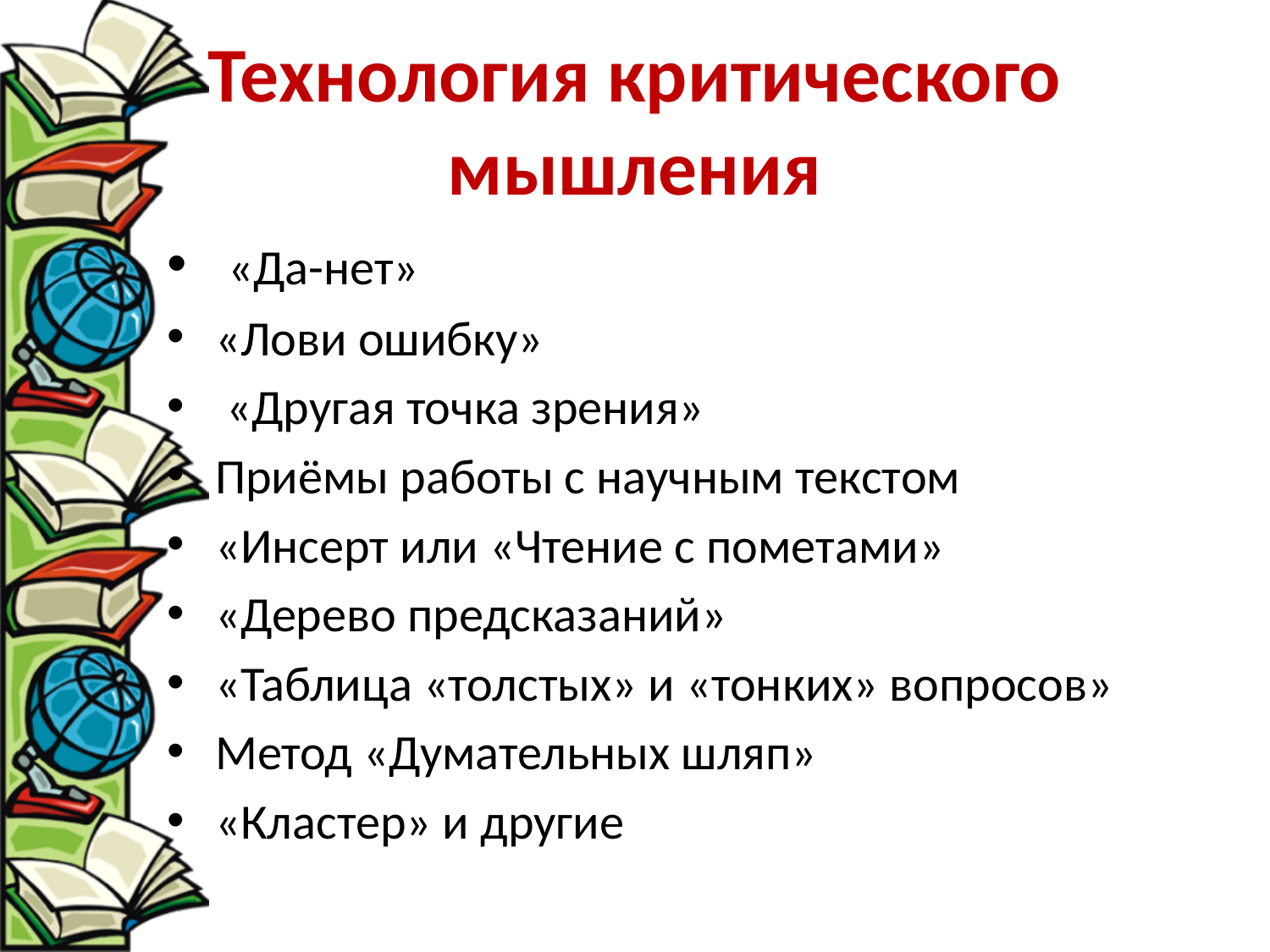

# Технология критического мышления
 «Да-нет»
«Лови ошибку»
 «Другая точка зрения»
Приёмы работы с научным текстом
«Инсерт или «Чтение с пометами»
«Дерево предсказаний»
«Таблица «толстых» и «тонких» вопросов»
Метод «Думательных шляп»
«Кластер» и другие